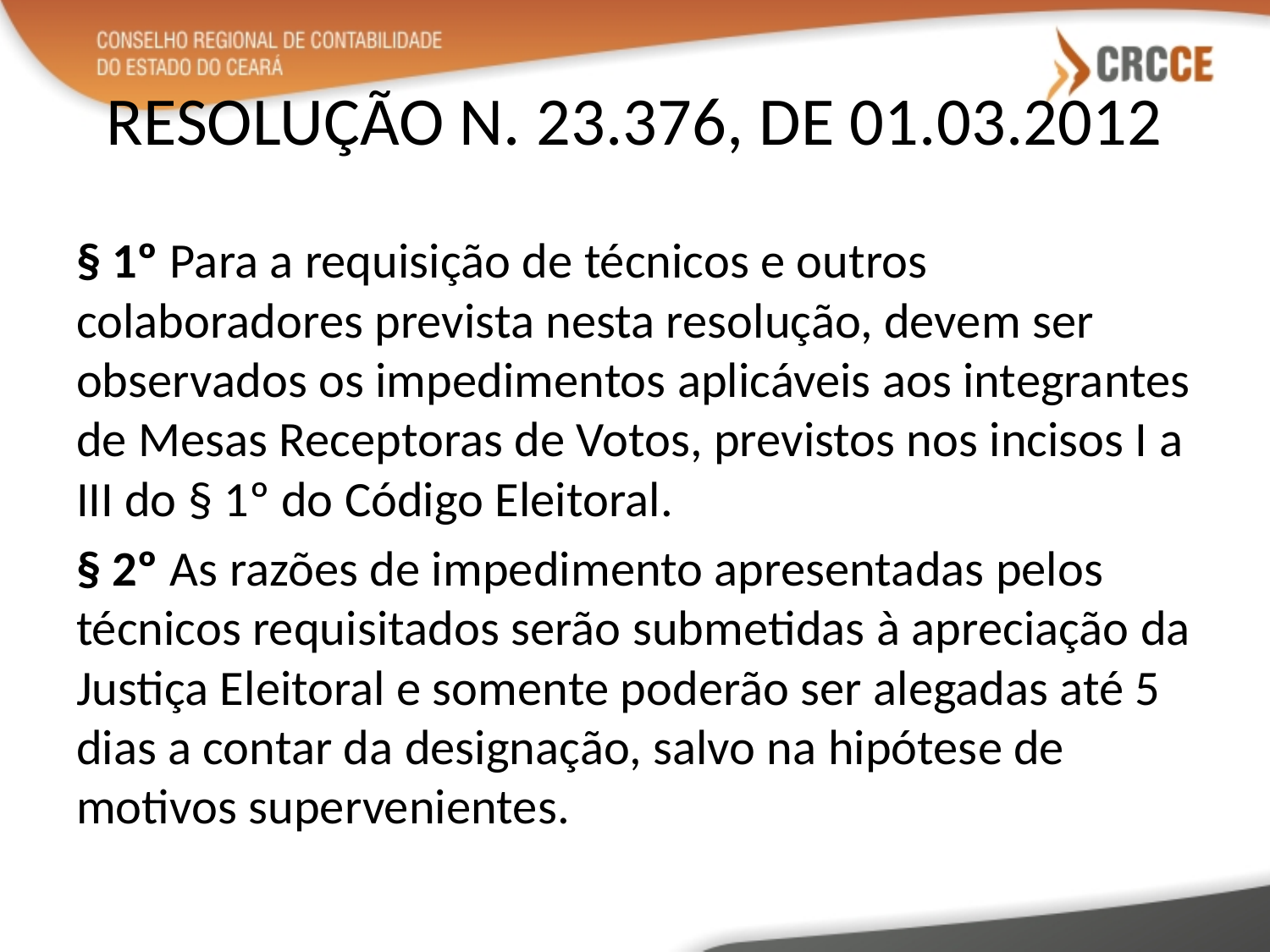

# RESOLUÇÃO N. 23.376, DE 01.03.2012
§ 1º Para a requisição de técnicos e outros colaboradores prevista nesta resolução, devem ser observados os impedimentos aplicáveis aos integrantes de Mesas Receptoras de Votos, previstos nos incisos I a III do § 1º do Código Eleitoral.
§ 2º As razões de impedimento apresentadas pelos técnicos requisitados serão submetidas à apreciação da Justiça Eleitoral e somente poderão ser alegadas até 5 dias a contar da designação, salvo na hipótese de motivos supervenientes.